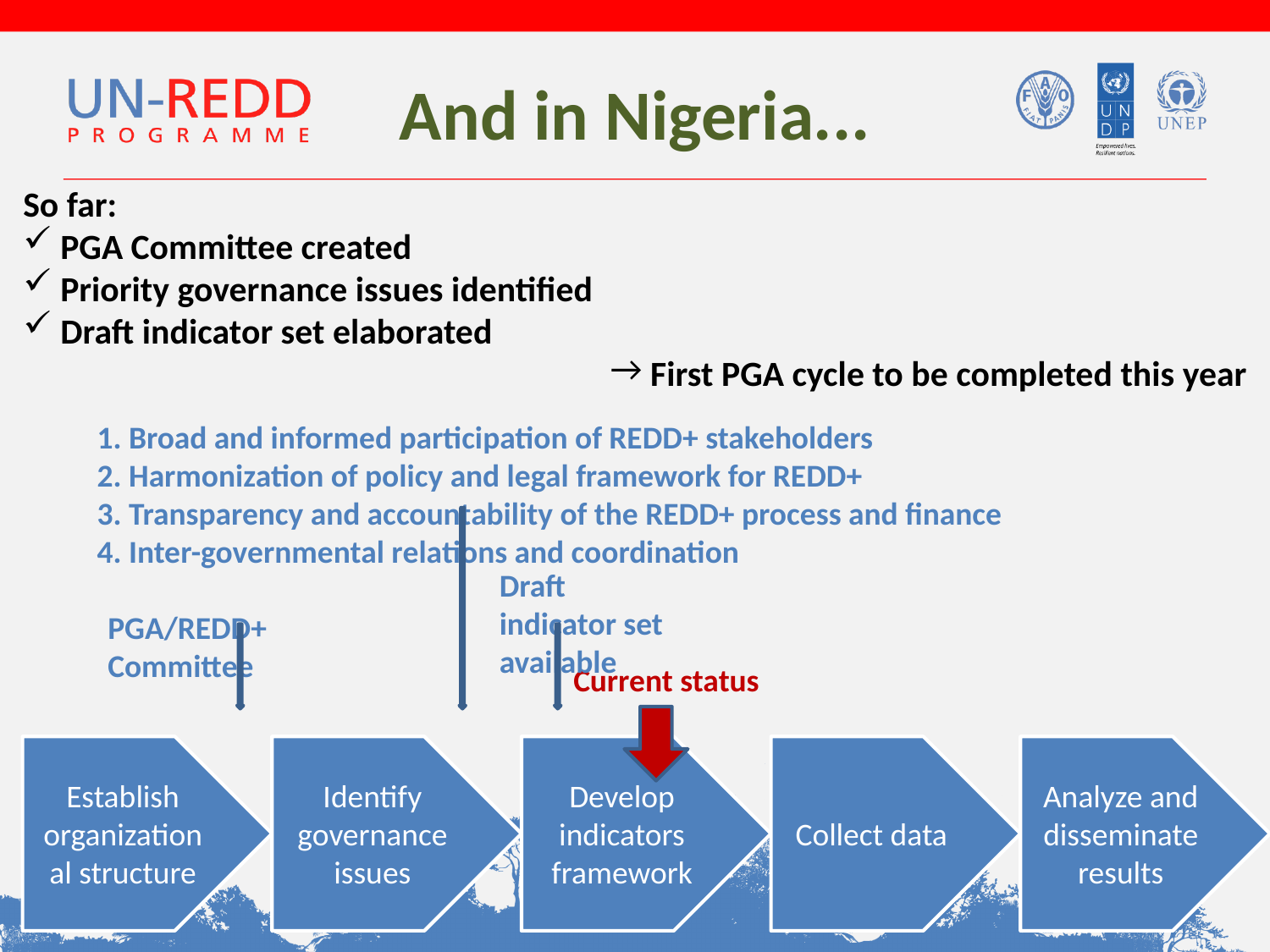

And in Nigeria...

So far:
 PGA Committee created
 Priority governance issues identified
 Draft indicator set elaborated
 First PGA cycle to be completed this year
1. Broad and informed participation of REDD+ stakeholders
2. Harmonization of policy and legal framework for REDD+
3. Transparency and accountability of the REDD+ process and finance
4. Inter-governmental relations and coordination

Draft indicator set available
PGA/REDD+ Committee

Current status

Establish organizational structure
Identify governance issues
Analyze and disseminate results
Collect data
Develop indicators framework